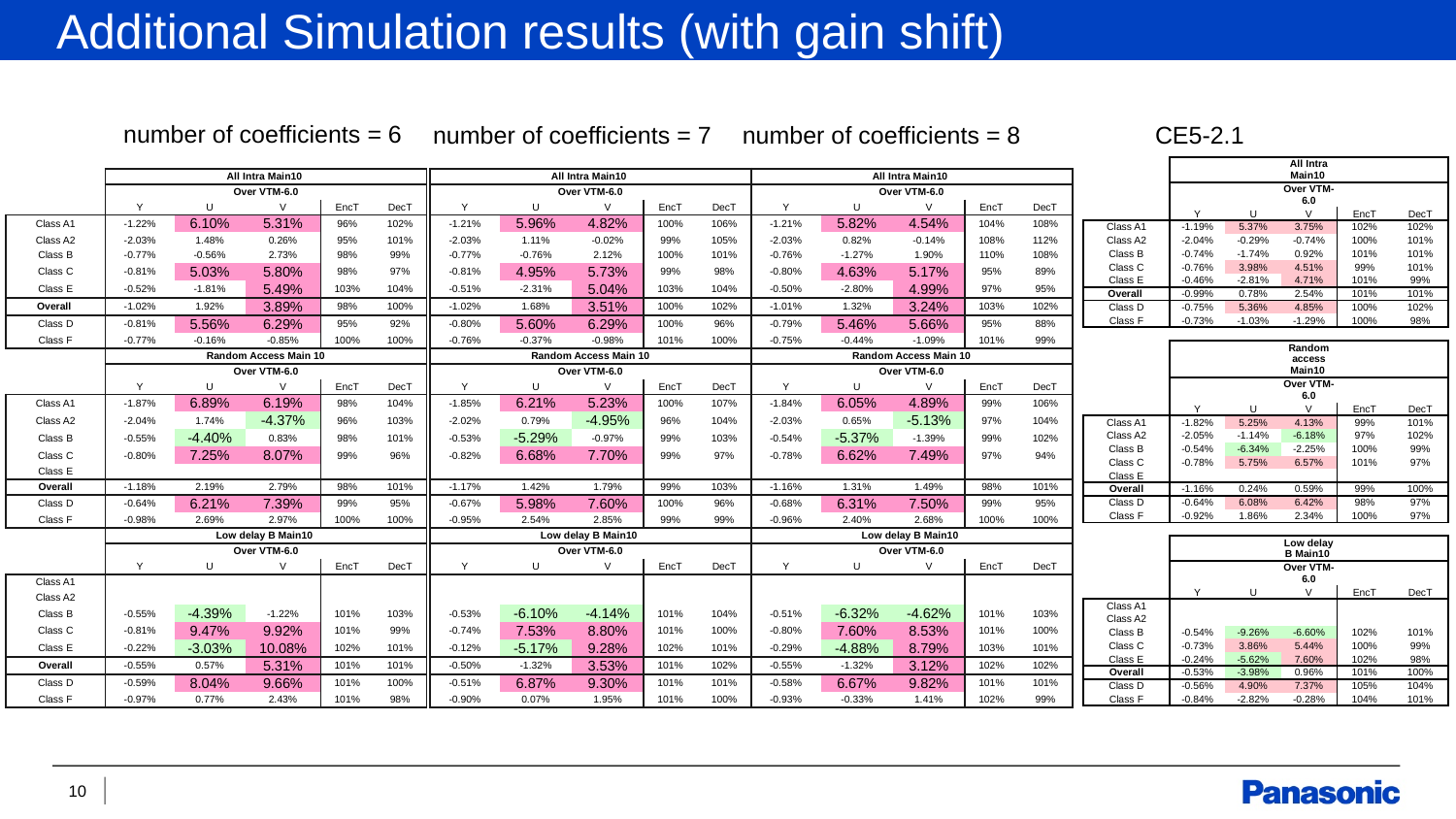

Additional Simulation results (with gain shift)
number of coefficients = 6
number of coefficients = 7
number of coefficients = 8
CE5-2.1
|  |  |  | All Intra Main10 |  |  |
| --- | --- | --- | --- | --- | --- |
|  |  |  | Over VTM-6.0 |  |  |
|  | Y | U | V | EncT | DecT |
| Class A1 | -1.19% | 5.37% | 3.75% | 102% | 102% |
| Class A2 | -2.04% | -0.29% | -0.74% | 100% | 101% |
| Class B | -0.74% | -1.74% | 0.92% | 101% | 101% |
| Class C | -0.76% | 3.98% | 4.51% | 99% | 101% |
| Class E | -0.46% | -2.81% | 4.71% | 101% | 99% |
| Overall | -0.99% | 0.78% | 2.54% | 101% | 101% |
| Class D | -0.75% | 5.36% | 4.85% | 100% | 102% |
| Class F | -0.73% | -1.03% | -1.29% | 100% | 98% |
|  |  |  |  |  |  |
|  |  |  | Random access Main10 |  |  |
|  |  |  | Over VTM-6.0 |  |  |
|  | Y | U | V | EncT | DecT |
| Class A1 | -1.82% | 5.25% | 4.13% | 99% | 101% |
| Class A2 | -2.05% | -1.14% | -6.18% | 97% | 102% |
| Class B | -0.54% | -6.34% | -2.25% | 100% | 99% |
| Class C | -0.78% | 5.75% | 6.57% | 101% | 97% |
| Class E |  |  |  |  |  |
| Overall | -1.16% | 0.24% | 0.59% | 99% | 100% |
| Class D | -0.64% | 6.08% | 6.42% | 98% | 97% |
| Class F | -0.92% | 1.86% | 2.34% | 100% | 97% |
|  |  |  |  |  |  |
|  |  |  | Low delay B Main10 |  |  |
|  |  |  | Over VTM-6.0 |  |  |
|  | Y | U | V | EncT | DecT |
| Class A1 |  |  |  |  |  |
| Class A2 |  |  |  |  |  |
| Class B | -0.54% | -9.26% | -6.60% | 102% | 101% |
| Class C | -0.73% | 3.86% | 5.44% | 100% | 99% |
| Class E | -0.24% | -5.62% | 7.60% | 102% | 98% |
| Overall | -0.53% | -3.98% | 0.96% | 101% | 100% |
| Class D | -0.56% | 4.90% | 7.37% | 105% | 104% |
| Class F | -0.84% | -2.82% | -0.28% | 104% | 101% |
|  | All Intra Main10 |  |  |  |  |
| --- | --- | --- | --- | --- | --- |
|  | Over VTM-6.0 |  |  |  |  |
|  | Y | U | V | EncT | DecT |
| Class A1 | -1.22% | 6.10% | 5.31% | 96% | 102% |
| Class A2 | -2.03% | 1.48% | 0.26% | 95% | 101% |
| Class B | -0.77% | -0.56% | 2.73% | 98% | 99% |
| Class C | -0.81% | 5.03% | 5.80% | 98% | 97% |
| Class E | -0.52% | -1.81% | 5.49% | 103% | 104% |
| Overall | -1.02% | 1.92% | 3.89% | 98% | 100% |
| Class D | -0.81% | 5.56% | 6.29% | 95% | 92% |
| Class F | -0.77% | -0.16% | -0.85% | 100% | 100% |
|  | Random Access Main 10 |  |  |  |  |
|  | Over VTM-6.0 |  |  |  |  |
|  | Y | U | V | EncT | DecT |
| Class A1 | -1.87% | 6.89% | 6.19% | 98% | 104% |
| Class A2 | -2.04% | 1.74% | -4.37% | 96% | 103% |
| Class B | -0.55% | -4.40% | 0.83% | 98% | 101% |
| Class C | -0.80% | 7.25% | 8.07% | 99% | 96% |
| Class E |  |  |  |  |  |
| Overall | -1.18% | 2.19% | 2.79% | 98% | 101% |
| Class D | -0.64% | 6.21% | 7.39% | 99% | 95% |
| Class F | -0.98% | 2.69% | 2.97% | 100% | 100% |
|  | Low delay B Main10 |  |  |  |  |
|  | Over VTM-6.0 |  |  |  |  |
|  | Y | U | V | EncT | DecT |
| Class A1 |  |  |  |  |  |
| Class A2 |  |  |  |  |  |
| Class B | -0.55% | -4.39% | -1.22% | 101% | 103% |
| Class C | -0.81% | 9.47% | 9.92% | 101% | 99% |
| Class E | -0.22% | -3.03% | 10.08% | 102% | 101% |
| Overall | -0.55% | 0.57% | 5.31% | 101% | 101% |
| Class D | -0.59% | 8.04% | 9.66% | 101% | 100% |
| Class F | -0.97% | 0.77% | 2.43% | 101% | 98% |
| All Intra Main10 |  |  |  |  |
| --- | --- | --- | --- | --- |
| Over VTM-6.0 |  |  |  |  |
| Y | U | V | EncT | DecT |
| -1.21% | 5.96% | 4.82% | 100% | 106% |
| -2.03% | 1.11% | -0.02% | 99% | 105% |
| -0.77% | -0.76% | 2.12% | 100% | 101% |
| -0.81% | 4.95% | 5.73% | 99% | 98% |
| -0.51% | -2.31% | 5.04% | 103% | 104% |
| -1.02% | 1.68% | 3.51% | 100% | 102% |
| -0.80% | 5.60% | 6.29% | 100% | 96% |
| -0.76% | -0.37% | -0.98% | 101% | 100% |
| Random Access Main 10 |  |  |  |  |
| Over VTM-6.0 |  |  |  |  |
| Y | U | V | EncT | DecT |
| -1.85% | 6.21% | 5.23% | 100% | 107% |
| -2.02% | 0.79% | -4.95% | 96% | 104% |
| -0.53% | -5.29% | -0.97% | 99% | 103% |
| -0.82% | 6.68% | 7.70% | 99% | 97% |
|  |  |  |  |  |
| -1.17% | 1.42% | 1.79% | 99% | 103% |
| -0.67% | 5.98% | 7.60% | 100% | 96% |
| -0.95% | 2.54% | 2.85% | 99% | 99% |
| Low delay B Main10 |  |  |  |  |
| Over VTM-6.0 |  |  |  |  |
| Y | U | V | EncT | DecT |
|  |  |  |  |  |
|  |  |  |  |  |
| -0.53% | -6.10% | -4.14% | 101% | 104% |
| -0.74% | 7.53% | 8.80% | 101% | 100% |
| -0.12% | -5.17% | 9.28% | 102% | 101% |
| -0.50% | -1.32% | 3.53% | 101% | 102% |
| -0.51% | 6.87% | 9.30% | 101% | 101% |
| -0.90% | 0.07% | 1.95% | 101% | 100% |
| All Intra Main10 |  |  |  |  |
| --- | --- | --- | --- | --- |
| Over VTM-6.0 |  |  |  |  |
| Y | U | V | EncT | DecT |
| -1.21% | 5.82% | 4.54% | 104% | 108% |
| -2.03% | 0.82% | -0.14% | 108% | 112% |
| -0.76% | -1.27% | 1.90% | 110% | 108% |
| -0.80% | 4.63% | 5.17% | 95% | 89% |
| -0.50% | -2.80% | 4.99% | 97% | 95% |
| -1.01% | 1.32% | 3.24% | 103% | 102% |
| -0.79% | 5.46% | 5.66% | 95% | 88% |
| -0.75% | -0.44% | -1.09% | 101% | 99% |
| Random Access Main 10 |  |  |  |  |
| Over VTM-6.0 |  |  |  |  |
| Y | U | V | EncT | DecT |
| -1.84% | 6.05% | 4.89% | 99% | 106% |
| -2.03% | 0.65% | -5.13% | 97% | 104% |
| -0.54% | -5.37% | -1.39% | 99% | 102% |
| -0.78% | 6.62% | 7.49% | 97% | 94% |
|  |  |  |  |  |
| -1.16% | 1.31% | 1.49% | 98% | 101% |
| -0.68% | 6.31% | 7.50% | 99% | 95% |
| -0.96% | 2.40% | 2.68% | 100% | 100% |
| Low delay B Main10 |  |  |  |  |
| Over VTM-6.0 |  |  |  |  |
| Y | U | V | EncT | DecT |
|  |  |  |  |  |
|  |  |  |  |  |
| -0.51% | -6.32% | -4.62% | 101% | 103% |
| -0.80% | 7.60% | 8.53% | 101% | 100% |
| -0.29% | -4.88% | 8.79% | 103% | 101% |
| -0.55% | -1.32% | 3.12% | 102% | 102% |
| -0.58% | 6.67% | 9.82% | 101% | 101% |
| -0.93% | -0.33% | 1.41% | 102% | 99% |